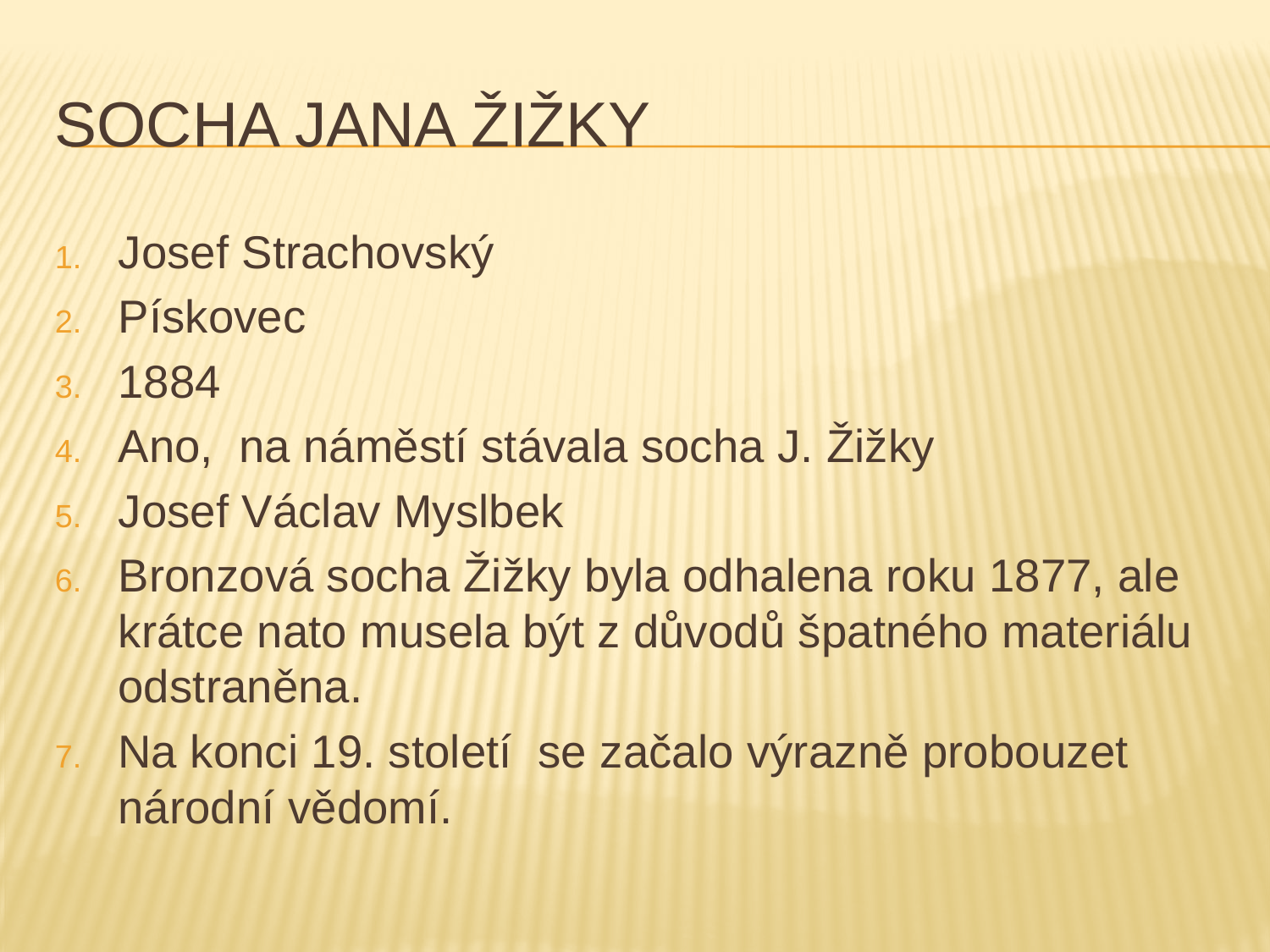

# Socha Jana Žižky
Josef Strachovský
Pískovec
1884
Ano,  na náměstí stávala socha J. Žižky
Josef Václav Myslbek
Bronzová socha Žižky byla odhalena roku 1877, ale krátce nato musela být z důvodů špatného materiálu odstraněna.
Na konci 19. století  se začalo výrazně probouzet národní vědomí.